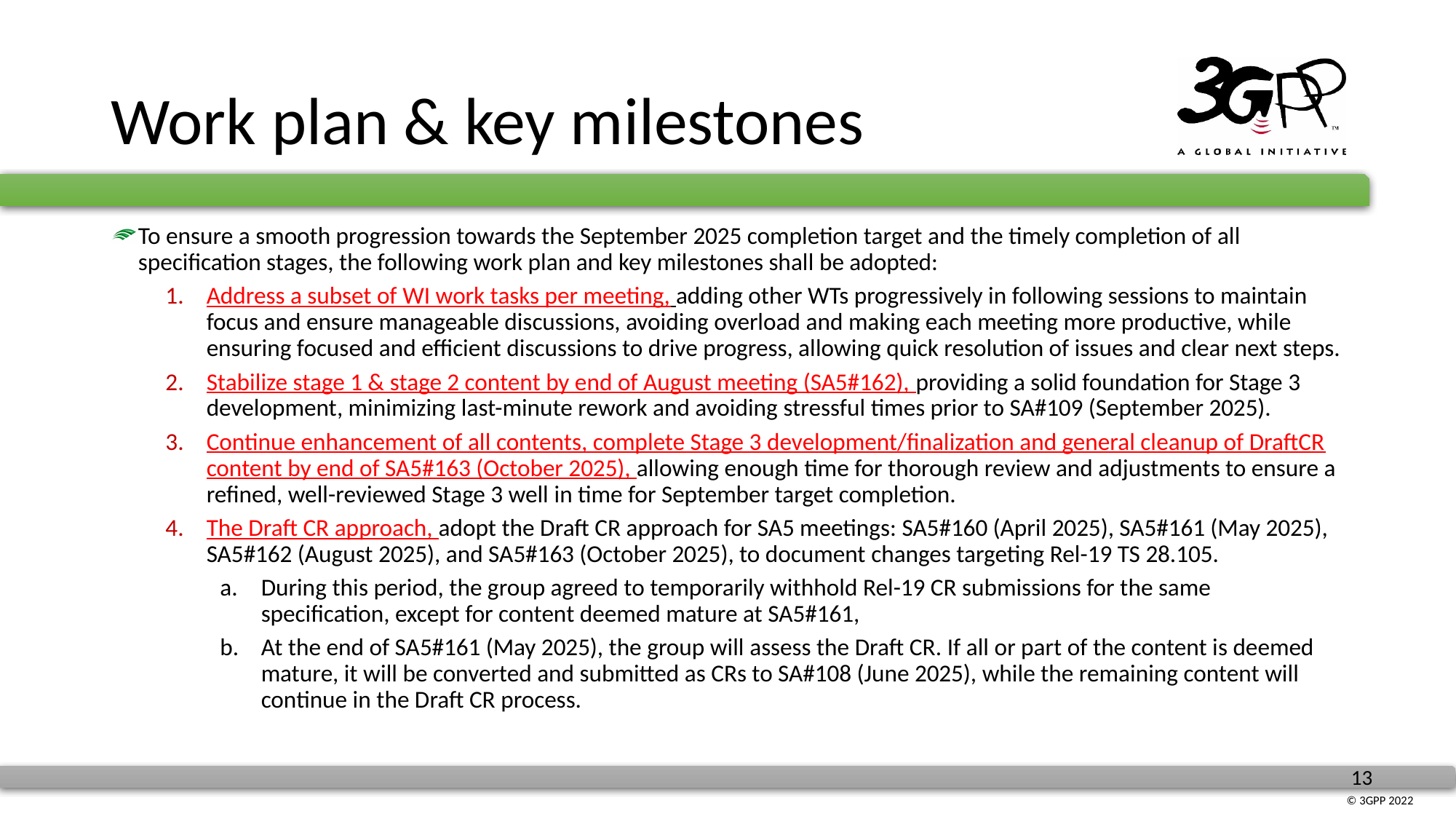

# Work plan & key milestones
To ensure a smooth progression towards the September 2025 completion target and the timely completion of all specification stages, the following work plan and key milestones shall be adopted:
Address a subset of WI work tasks per meeting, adding other WTs progressively in following sessions to maintain focus and ensure manageable discussions, avoiding overload and making each meeting more productive, while ensuring focused and efficient discussions to drive progress, allowing quick resolution of issues and clear next steps.
Stabilize stage 1 & stage 2 content by end of August meeting (SA5#162), providing a solid foundation for Stage 3 development, minimizing last-minute rework and avoiding stressful times prior to SA#109 (September 2025).
Continue enhancement of all contents, complete Stage 3 development/finalization and general cleanup of DraftCR content by end of SA5#163 (October 2025), allowing enough time for thorough review and adjustments to ensure a refined, well-reviewed Stage 3 well in time for September target completion.
The Draft CR approach, adopt the Draft CR approach for SA5 meetings: SA5#160 (April 2025), SA5#161 (May 2025), SA5#162 (August 2025), and SA5#163 (October 2025), to document changes targeting Rel-19 TS 28.105.
During this period, the group agreed to temporarily withhold Rel-19 CR submissions for the same specification, except for content deemed mature at SA5#161,
At the end of SA5#161 (May 2025), the group will assess the Draft CR. If all or part of the content is deemed mature, it will be converted and submitted as CRs to SA#108 (June 2025), while the remaining content will continue in the Draft CR process.